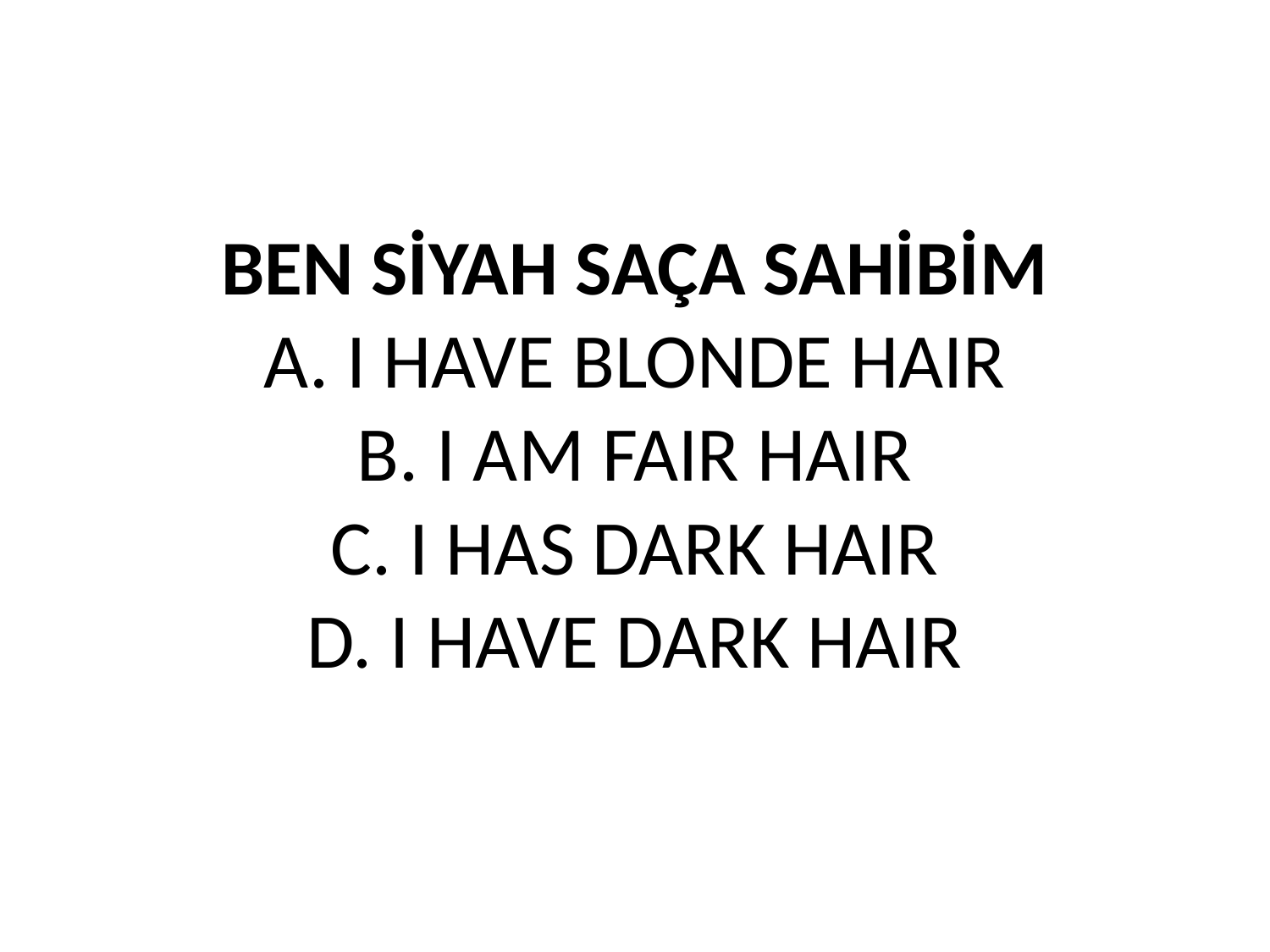

# BEN SİYAH SAÇA SAHİBİM A. I HAVE BLONDE HAIR B. I AM FAIR HAIR C. I HAS DARK HAIR D. I HAVE DARK HAIR